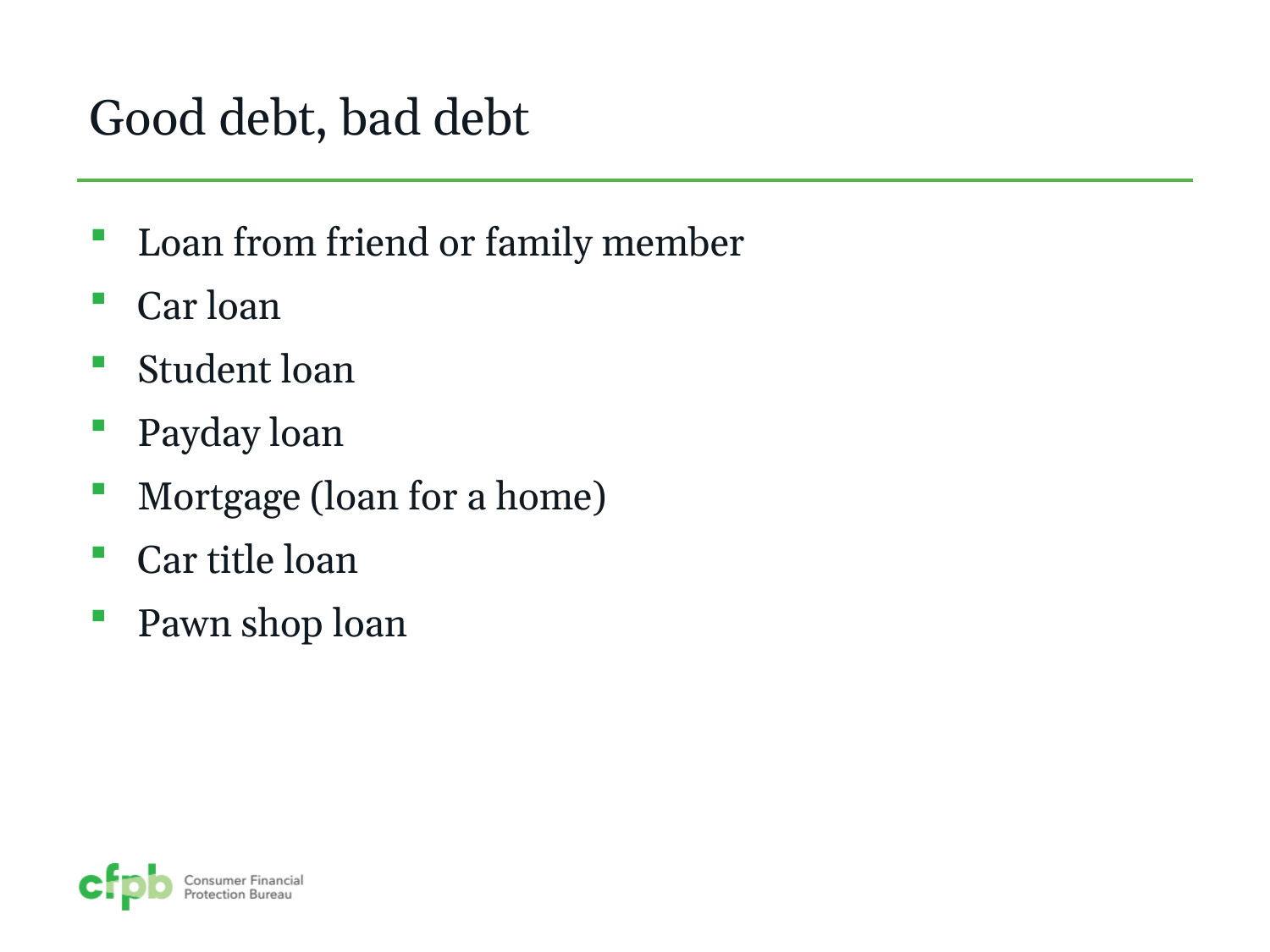

# Good debt, bad debt
Loan from friend or family member
Car loan
Student loan
Payday loan
Mortgage (loan for a home)
Car title loan
Pawn shop loan